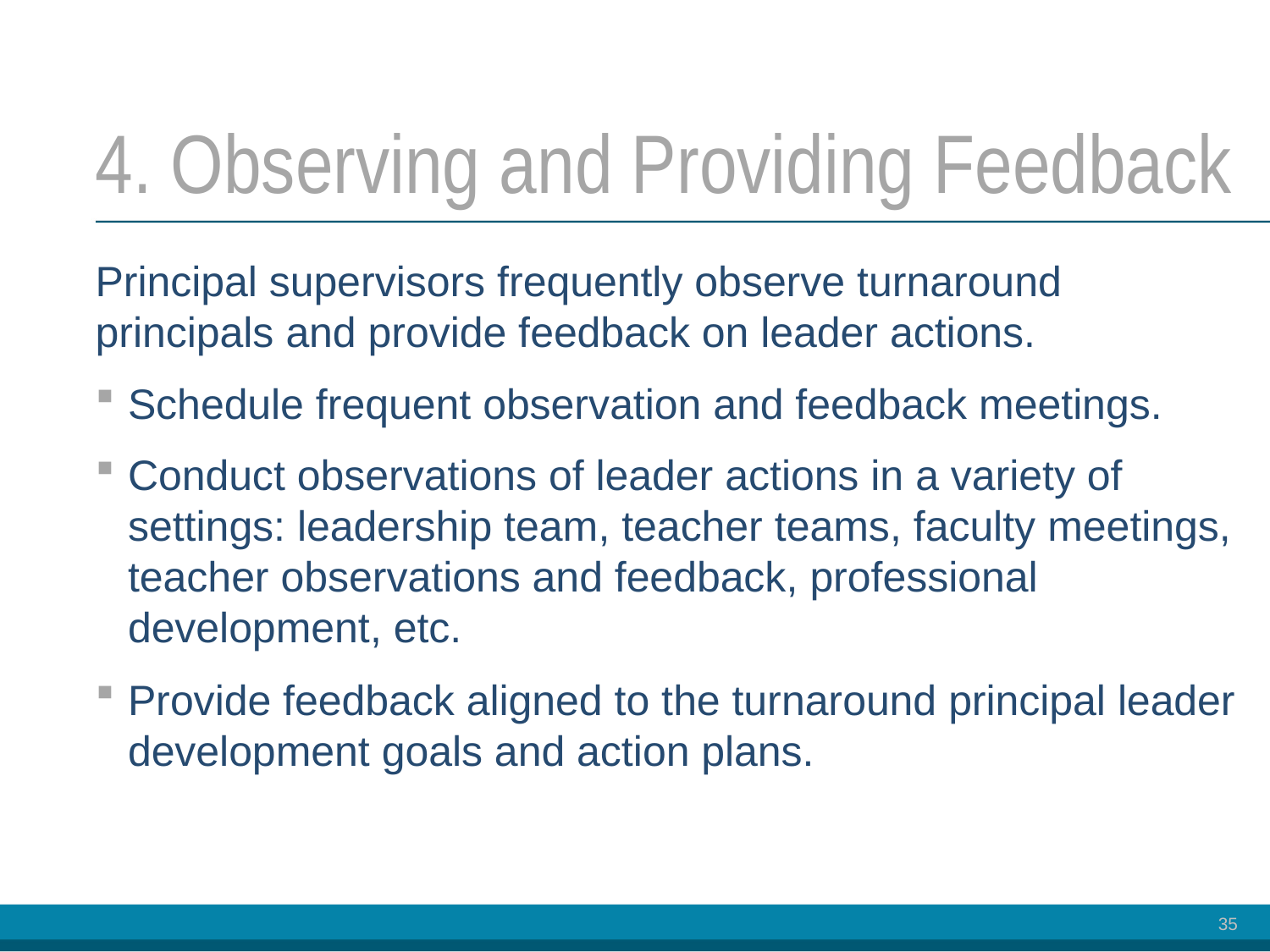

# 4. Observing and Providing Feedback
Principal supervisors frequently observe turnaround principals and provide feedback on leader actions.
Schedule frequent observation and feedback meetings.
Conduct observations of leader actions in a variety of settings: leadership team, teacher teams, faculty meetings, teacher observations and feedback, professional development, etc.
Provide feedback aligned to the turnaround principal leader development goals and action plans.
35